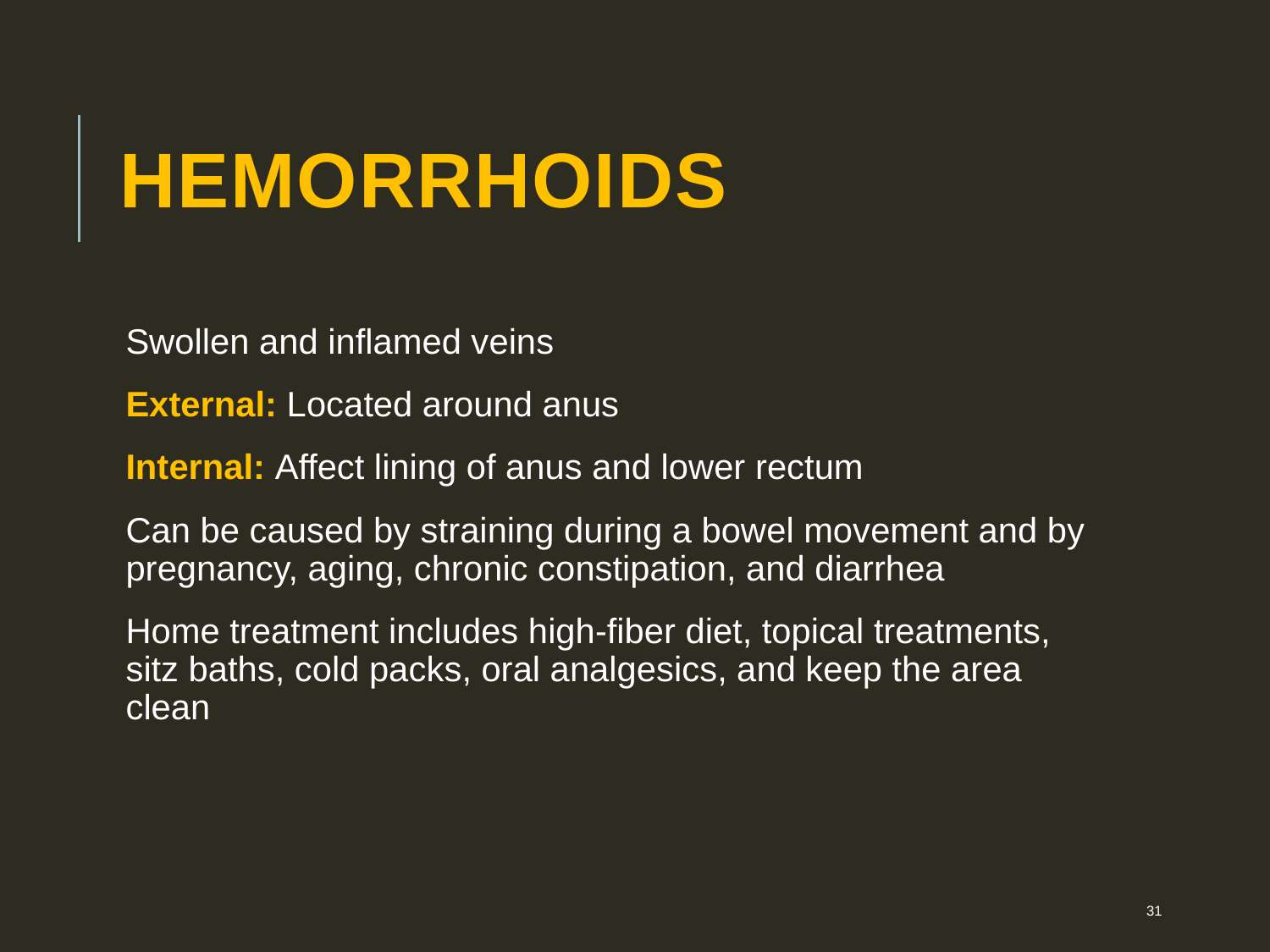

# Hemorrhoids
Swollen and inflamed veins
External: Located around anus
Internal: Affect lining of anus and lower rectum
Can be caused by straining during a bowel movement and by pregnancy, aging, chronic constipation, and diarrhea
Home treatment includes high-fiber diet, topical treatments, sitz baths, cold packs, oral analgesics, and keep the area clean
 31